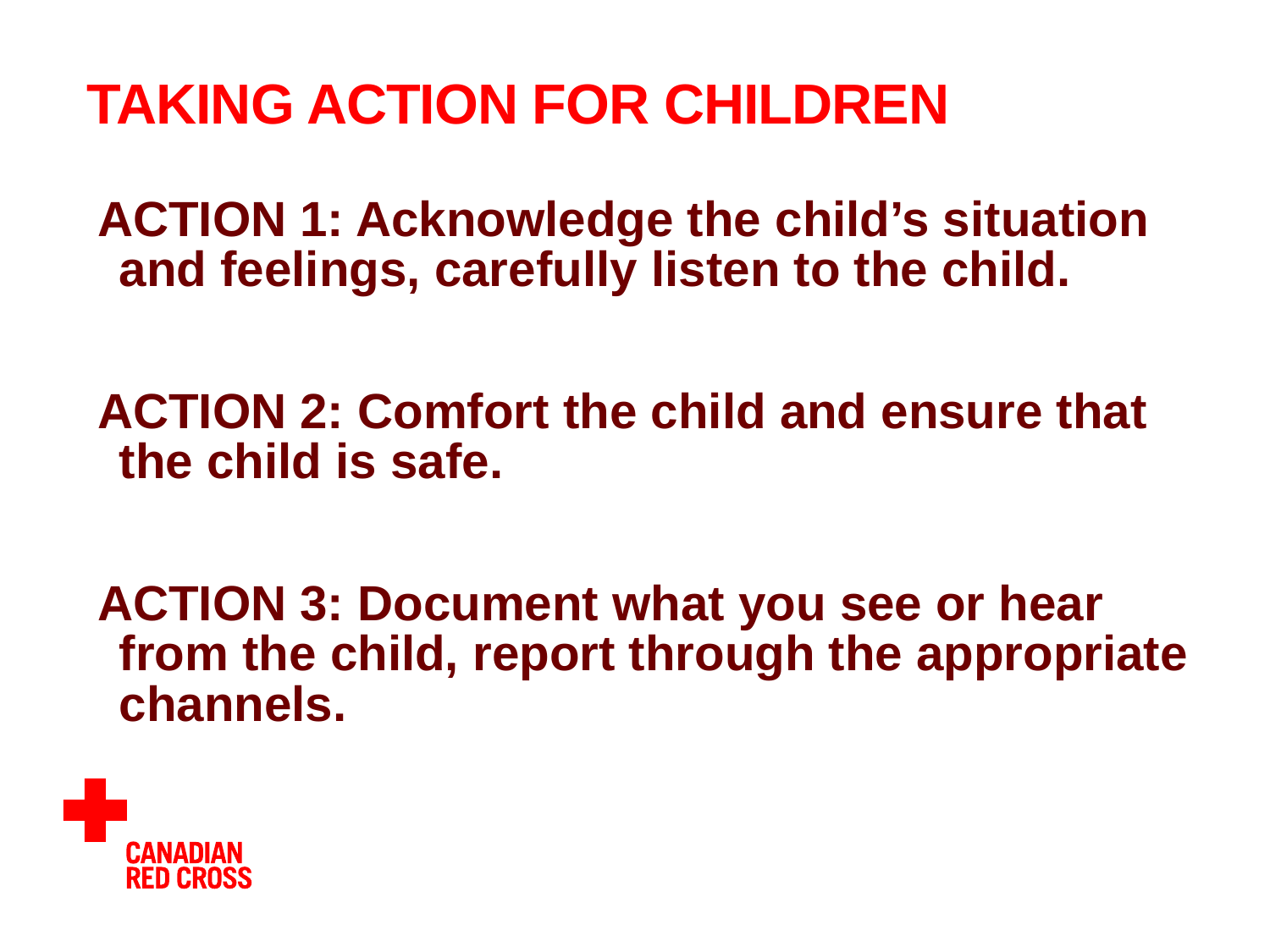

# Taking Action for Children
ACTION 1: Acknowledge the child’s situation and feelings, carefully listen to the child.

ACTION 2: Comfort the child and ensure that the child is safe.

ACTION 3: Document what you see or hear from the child, report through the appropriate channels.